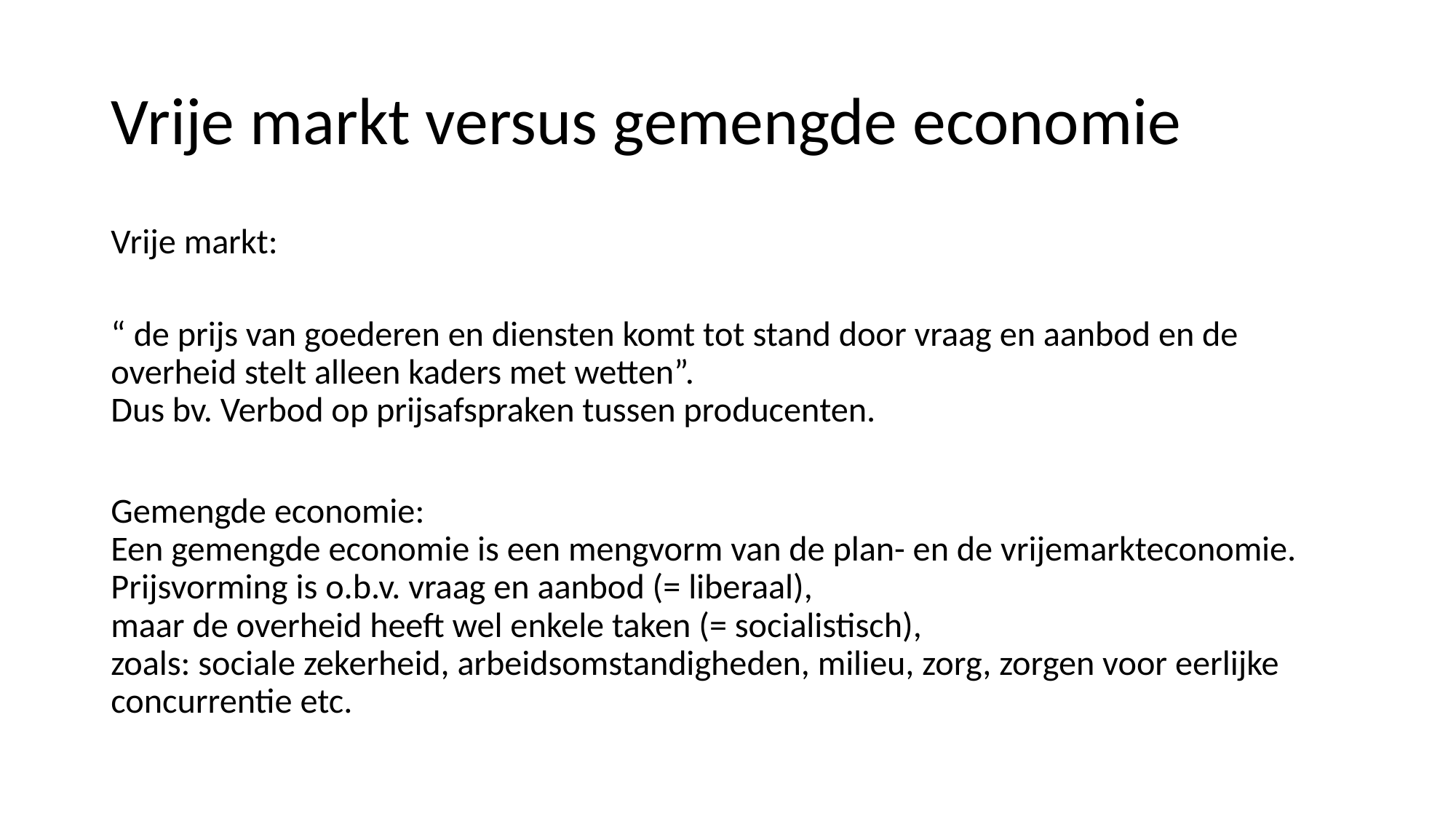

# Vrije markt versus gemengde economie
Vrije markt:
“ de prijs van goederen en diensten komt tot stand door vraag en aanbod en de overheid stelt alleen kaders met wetten”.
Dus bv. Verbod op prijsafspraken tussen producenten.

Gemengde economie:
Een gemengde economie is een mengvorm van de plan- en de vrijemarkteconomie.
Prijsvorming is o.b.v. vraag en aanbod (= liberaal),
maar de overheid heeft wel enkele taken (= socialistisch),
zoals: sociale zekerheid, arbeidsomstandigheden, milieu, zorg, zorgen voor eerlijke concurrentie etc.